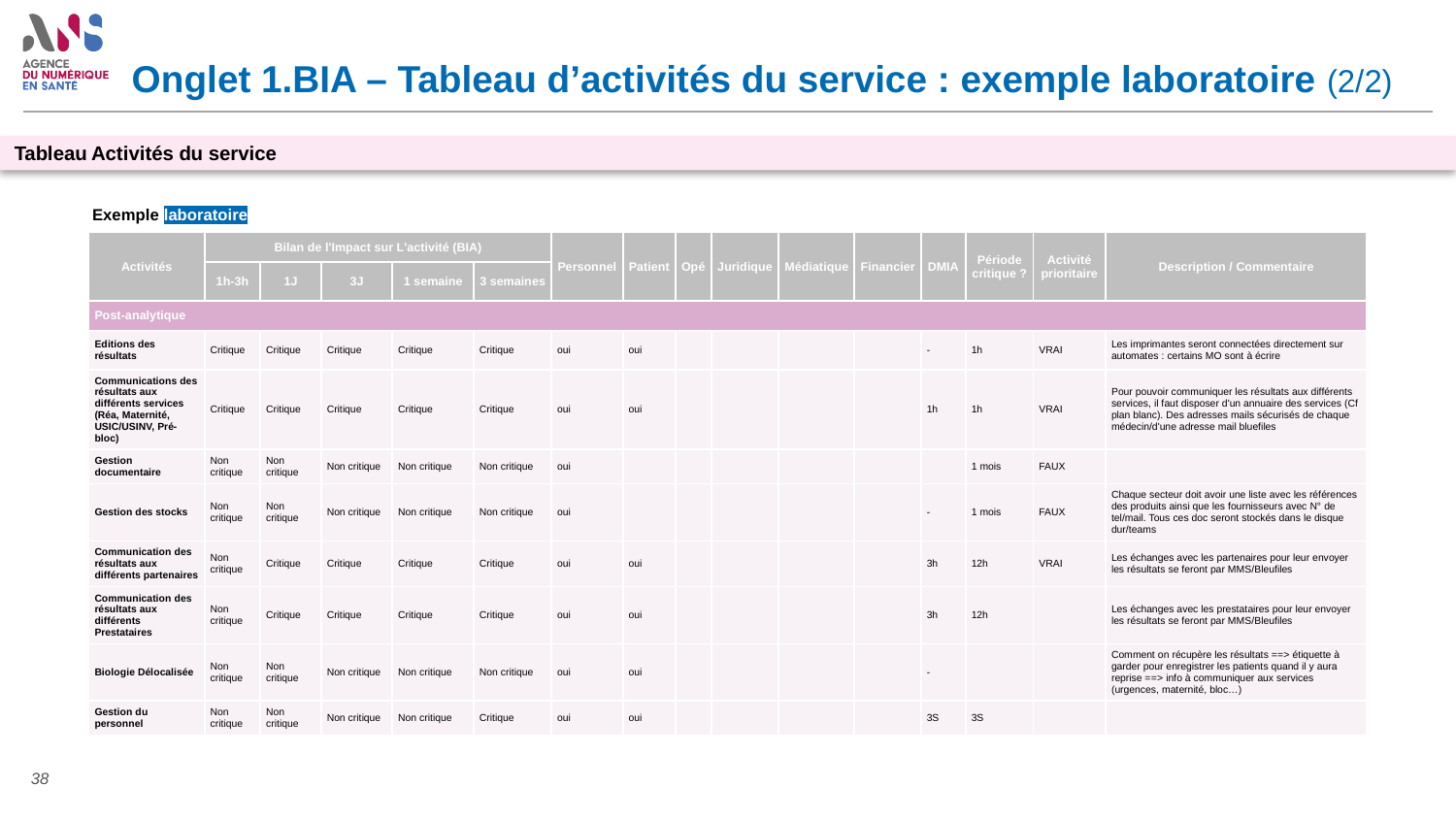

Onglet 1.BIA – Tableau d’activités du service : exemple laboratoire (2/2)
Tableau Activités du service
Exemple laboratoire
| Activités | Bilan de l'Impact sur L'activité (BIA) |  |  |  |  | Personnel | Patient | Opé | Juridique | Médiatique | Financier | DMIA | Période critique ? | Activité prioritaire | Description / Commentaire |
| --- | --- | --- | --- | --- | --- | --- | --- | --- | --- | --- | --- | --- | --- | --- | --- |
|  | 1h-3h | 1J | 3J | 1 semaine | 3 semaines |  |  |  |  |  |  |  |  |  |  |
| Post-analytique |  |  |  |  |  |  |  |  |  |  |  |  |  |  |  |
| Editions des résultats | Critique | Critique | Critique | Critique | Critique | oui | oui |  |  |  |  | - | 1h | VRAI | Les imprimantes seront connectées directement sur automates : certains MO sont à écrire |
| Communications des résultats aux différents services (Réa, Maternité, USIC/USINV, Pré-bloc) | Critique | Critique | Critique | Critique | Critique | oui | oui |  |  |  |  | 1h | 1h | VRAI | Pour pouvoir communiquer les résultats aux différents services, il faut disposer d'un annuaire des services (Cf plan blanc). Des adresses mails sécurisés de chaque médecin/d'une adresse mail bluefiles |
| Gestion documentaire | Non critique | Non critique | Non critique | Non critique | Non critique | oui |  |  |  |  |  |  | 1 mois | FAUX |  |
| Gestion des stocks | Non critique | Non critique | Non critique | Non critique | Non critique | oui |  |  |  |  |  | - | 1 mois | FAUX | Chaque secteur doit avoir une liste avec les références des produits ainsi que les fournisseurs avec N° de tel/mail. Tous ces doc seront stockés dans le disque dur/teams |
| Communication des résultats aux différents partenaires | Non critique | Critique | Critique | Critique | Critique | oui | oui |  |  |  |  | 3h | 12h | VRAI | Les échanges avec les partenaires pour leur envoyer les résultats se feront par MMS/Bleufiles |
| Communication des résultats aux différents Prestataires | Non critique | Critique | Critique | Critique | Critique | oui | oui |  |  |  |  | 3h | 12h |  | Les échanges avec les prestataires pour leur envoyer les résultats se feront par MMS/Bleufiles |
| Biologie Délocalisée | Non critique | Non critique | Non critique | Non critique | Non critique | oui | oui |  |  |  |  | - |  |  | Comment on récupère les résultats ==> étiquette à garder pour enregistrer les patients quand il y aura reprise ==> info à communiquer aux services (urgences, maternité, bloc…) |
| Gestion du personnel | Non critique | Non critique | Non critique | Non critique | Critique | oui | oui |  |  |  |  | 3S | 3S |  |  |
38